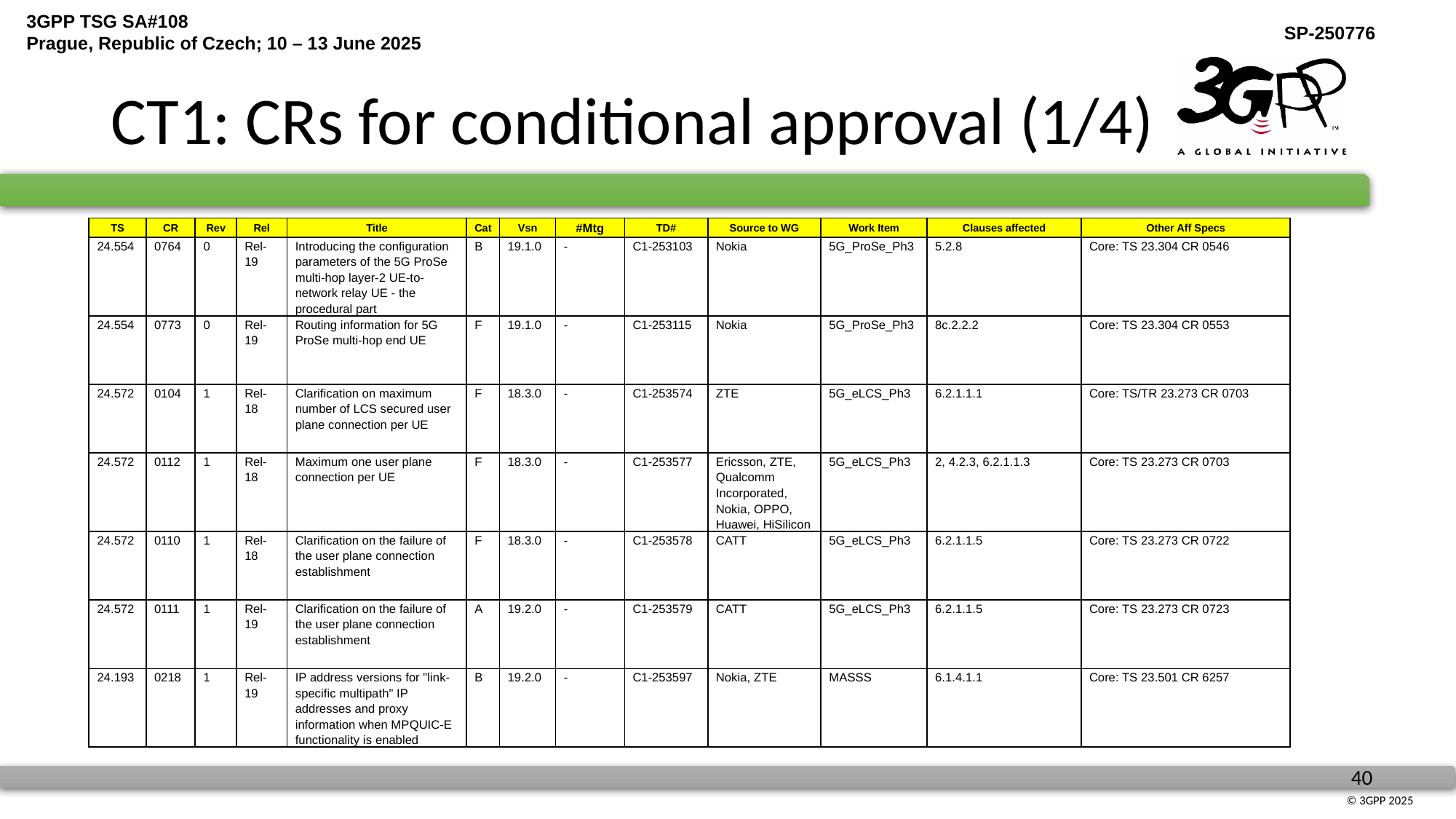

# CT1: CRs for conditional approval (1/4)
| TS | CR | Rev | Rel | Title | Cat | Vsn | #Mtg | TD# | Source to WG | Work Item | Clauses affected | Other Aff Specs |
| --- | --- | --- | --- | --- | --- | --- | --- | --- | --- | --- | --- | --- |
| 24.554 | 0764 | 0 | Rel-19 | Introducing the configuration parameters of the 5G ProSe multi-hop layer-2 UE-to-network relay UE - the procedural part | B | 19.1.0 | - | C1-253103 | Nokia | 5G\_ProSe\_Ph3 | 5.2.8 | Core: TS 23.304 CR 0546 |
| 24.554 | 0773 | 0 | Rel-19 | Routing information for 5G ProSe multi-hop end UE | F | 19.1.0 | - | C1-253115 | Nokia | 5G\_ProSe\_Ph3 | 8c.2.2.2 | Core: TS 23.304 CR 0553 |
| 24.572 | 0104 | 1 | Rel-18 | Clarification on maximum number of LCS secured user plane connection per UE | F | 18.3.0 | - | C1-253574 | ZTE | 5G\_eLCS\_Ph3 | 6.2.1.1.1 | Core: TS/TR 23.273 CR 0703 |
| 24.572 | 0112 | 1 | Rel-18 | Maximum one user plane connection per UE | F | 18.3.0 | - | C1-253577 | Ericsson, ZTE, Qualcomm Incorporated, Nokia, OPPO, Huawei, HiSilicon | 5G\_eLCS\_Ph3 | 2, 4.2.3, 6.2.1.1.3 | Core: TS 23.273 CR 0703 |
| 24.572 | 0110 | 1 | Rel-18 | Clarification on the failure of the user plane connection establishment | F | 18.3.0 | - | C1-253578 | CATT | 5G\_eLCS\_Ph3 | 6.2.1.1.5 | Core: TS 23.273 CR 0722 |
| 24.572 | 0111 | 1 | Rel-19 | Clarification on the failure of the user plane connection establishment | A | 19.2.0 | - | C1-253579 | CATT | 5G\_eLCS\_Ph3 | 6.2.1.1.5 | Core: TS 23.273 CR 0723 |
| 24.193 | 0218 | 1 | Rel-19 | IP address versions for "link-specific multipath" IP addresses and proxy information when MPQUIC-E functionality is enabled | B | 19.2.0 | - | C1-253597 | Nokia, ZTE | MASSS | 6.1.4.1.1 | Core: TS 23.501 CR 6257 |